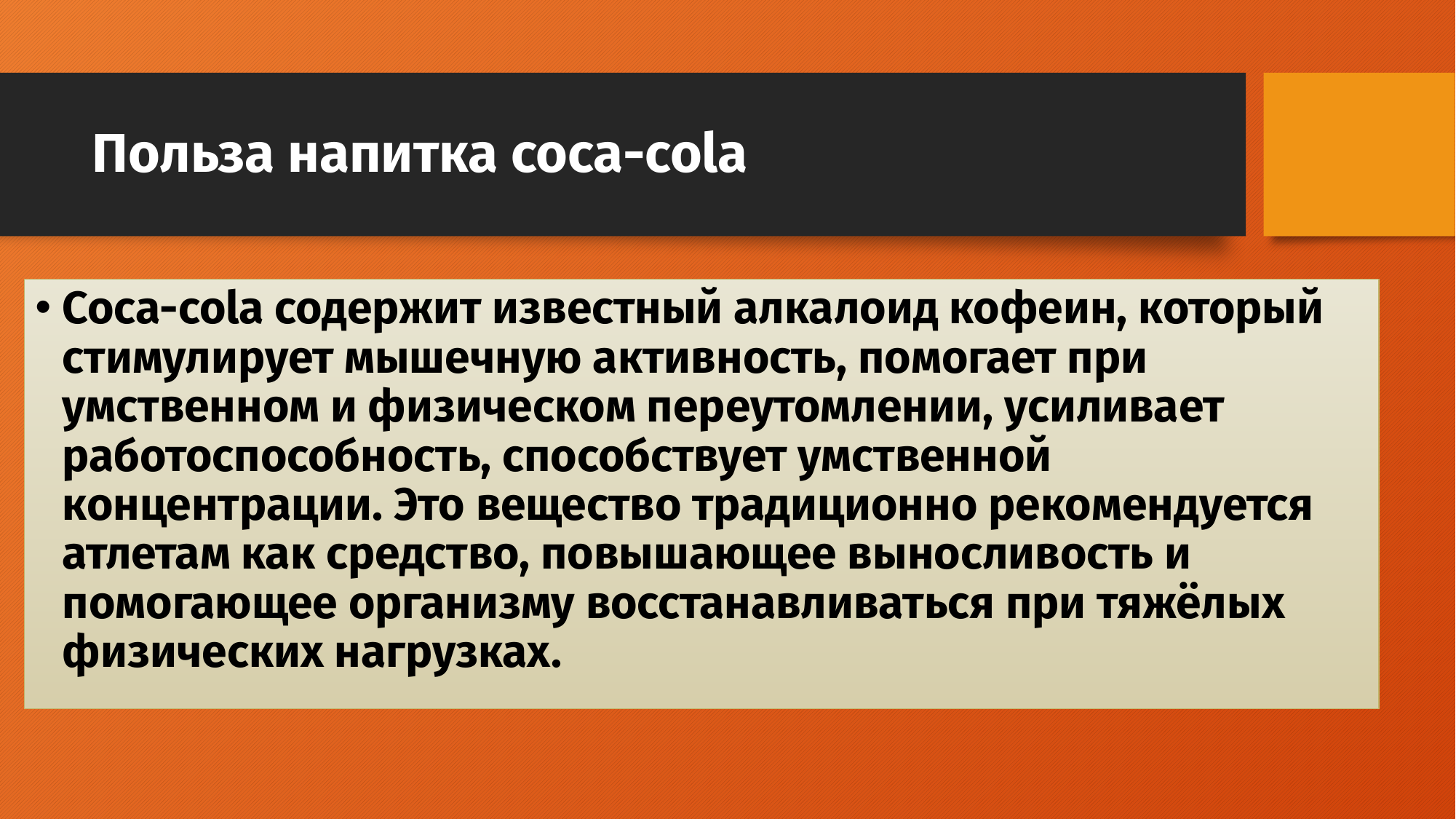

# Польза напитка coca-cola
Coca-cola содержит известный алкалоид кофеин, который стимулирует мышечную активность, помогает при умственном и физическом переутомлении, усиливает работоспособность, способствует умственной концентрации. Это вещество традиционно рекомендуется атлетам как средство, повышающее выносливость и помогающее организму восстанавливаться при тяжёлых физических нагрузках.